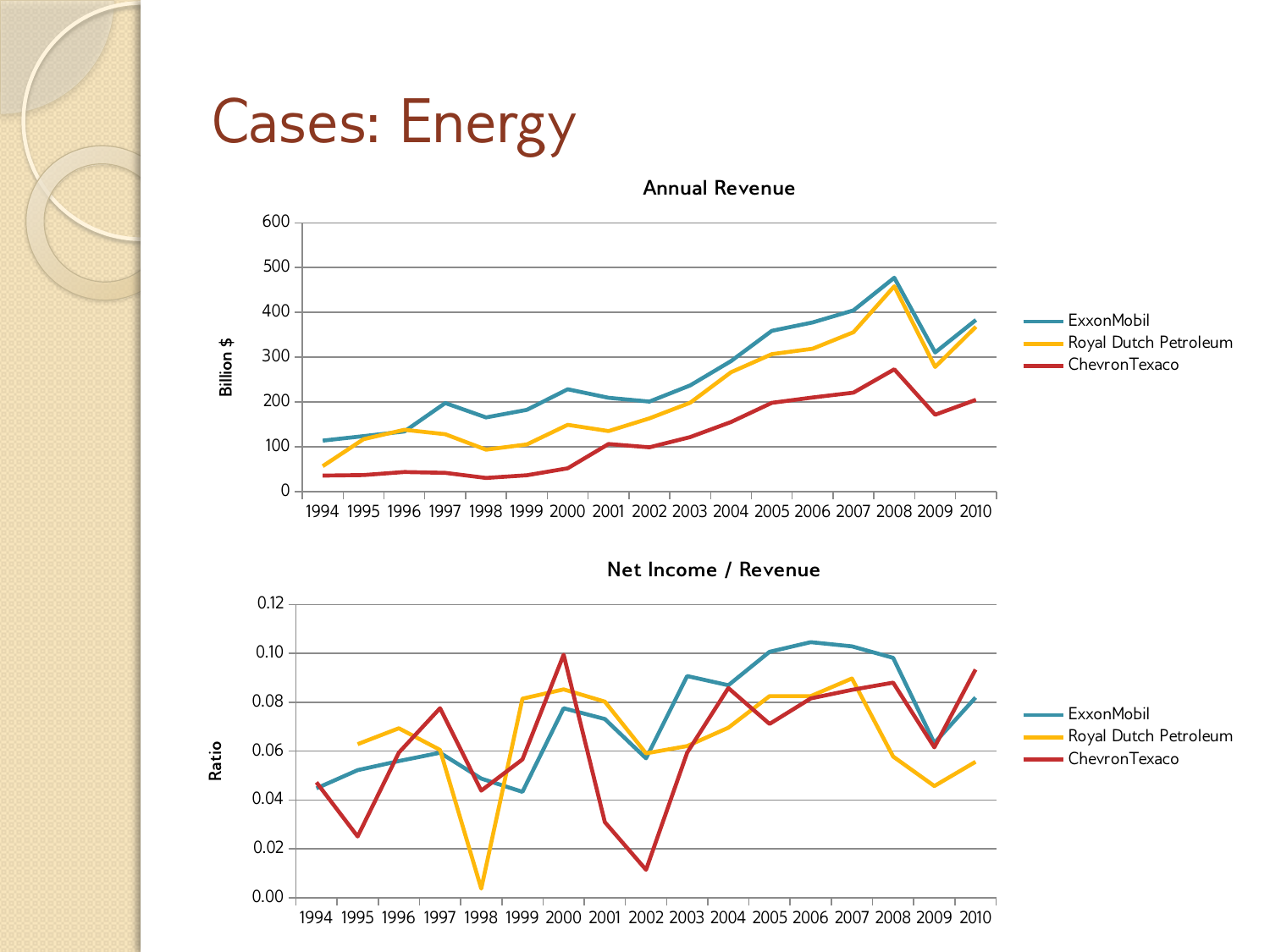

# Cases: Energy

### Chart: Annual Revenue

| Category | ExxonMobil | Royal Dutch Petroleum | ChevronTexaco |
|---|---|---|---|
| 1994 | 113.904 | 56.898 | 35.854 |
| 1995 | 123.92 | 117.1 | 37.082 |
| 1996 | 134.249 | 138.1 | 43.893 |
| 1997 | 197.735 | 128.155 | 41.963 |
| 1998 | 165.627 | 93.692 | 30.557 |
| 1999 | 182.529 | 105.366 | 36.586 |
| 2000 | 228.439 | 149.146 | 52.129 |
| 2001 | 209.417 | 135.211 | 106.245 |
| 2002 | 200.949 | 163.453 | 98.913 |
| 2003 | 237.054 | 198.362 | 121.761 |
| 2004 | 291.252 | 266.386 | 155.3 |
| 2005 | 358.955 | 306.731 | 198.2 |
| 2006 | 377.635 | 318.845 | 210.118 |
| 2007 | 404.552 | 355.782 | 220.904 |
| 2008 | 477.359 | 458.361 | 273.005 |
| 2009 | 310.586 | 278.188 | 171.636 |
| 2010 | 383.221 | 368.056 | 204.928 |

### Chart: Net Income / Revenue

| Category | ExxonMobil | Royal Dutch Petroleum | ChevronTexaco |
|---|---|---|---|
| 1994 | 0.044774546986936364 | None | 0.04721927818374519 |
| 1995 | 0.05221110393802453 | 0.06285226302305723 | 0.025079553422145517 |
| 1996 | 0.05594082637487058 | 0.06937002172338885 | 0.05939443647050783 |
| 1997 | 0.05933193415429741 | 0.060497054348250166 | 0.07759216452589185 |
| 1998 | 0.04874809058909477 | 0.003735644452034325 | 0.04381974670288314 |
| 1999 | 0.04333557955174246 | 0.08146840536795551 | 0.05657901929699885 |
| 2000 | 0.0775699420851956 | 0.08527885427701716 | 0.09946478927276564 |
| 2001 | 0.07315547448392443 | 0.08025974218073972 | 0.030947338698291683 |
| 2002 | 0.05702939551826583 | 0.05907508580448202 | 0.011444400634901377 |
| 2003 | 0.09073881900326508 | 0.06207338099031065 | 0.05937861876955676 |
| 2004 | 0.0869693598670567 | 0.0695982521603988 | 0.08582099162910495 |
| 2005 | 0.10065328523073924 | 0.08251855860672706 | 0.07113521695257316 |
| 2006 | 0.1045983555549671 | 0.08251971961297809 | 0.08156369278215099 |
| 2007 | 0.10286687496292195 | 0.08973472519689023 | 0.0850822076558143 |
| 2008 | 0.09817977664608817 | 0.05776233143744777 | 0.08802402886394022 |
| 2009 | 0.06329325854996684 | 0.045717284713934464 | 0.06154303293015452 |
| 2010 | 0.08193183567706362 | 0.055627404525398313 | 0.0933791380387258 |